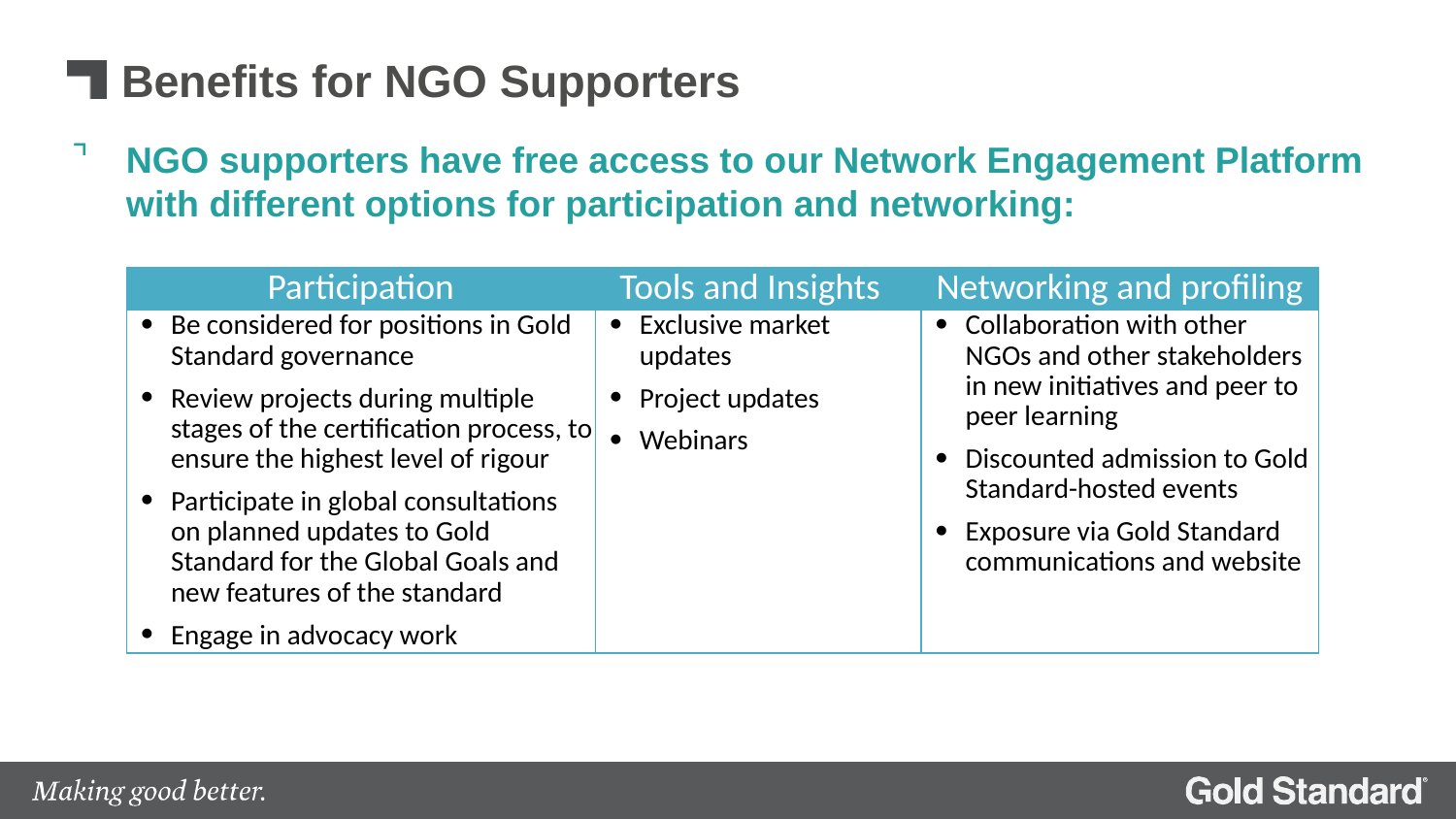

# Benefits for NGO Supporters

NGO supporters have free access to our Network Engagement Platform with different options for participation and networking:

| Participation | Tools and Insights | Networking and profiling |
| --- | --- | --- |
| Be considered for positions in Gold Standard governance  Review projects during multiple stages of the certification process, to ensure the highest level of rigour Participate in global consultations on planned updates to Gold Standard for the Global Goals and new features of the standard Engage in advocacy work | Exclusive market updates Project updates  Webinars | Collaboration with other NGOs and other stakeholders in new initiatives and peer to peer learning Discounted admission to Gold Standard-hosted events Exposure via Gold Standard communications and website |